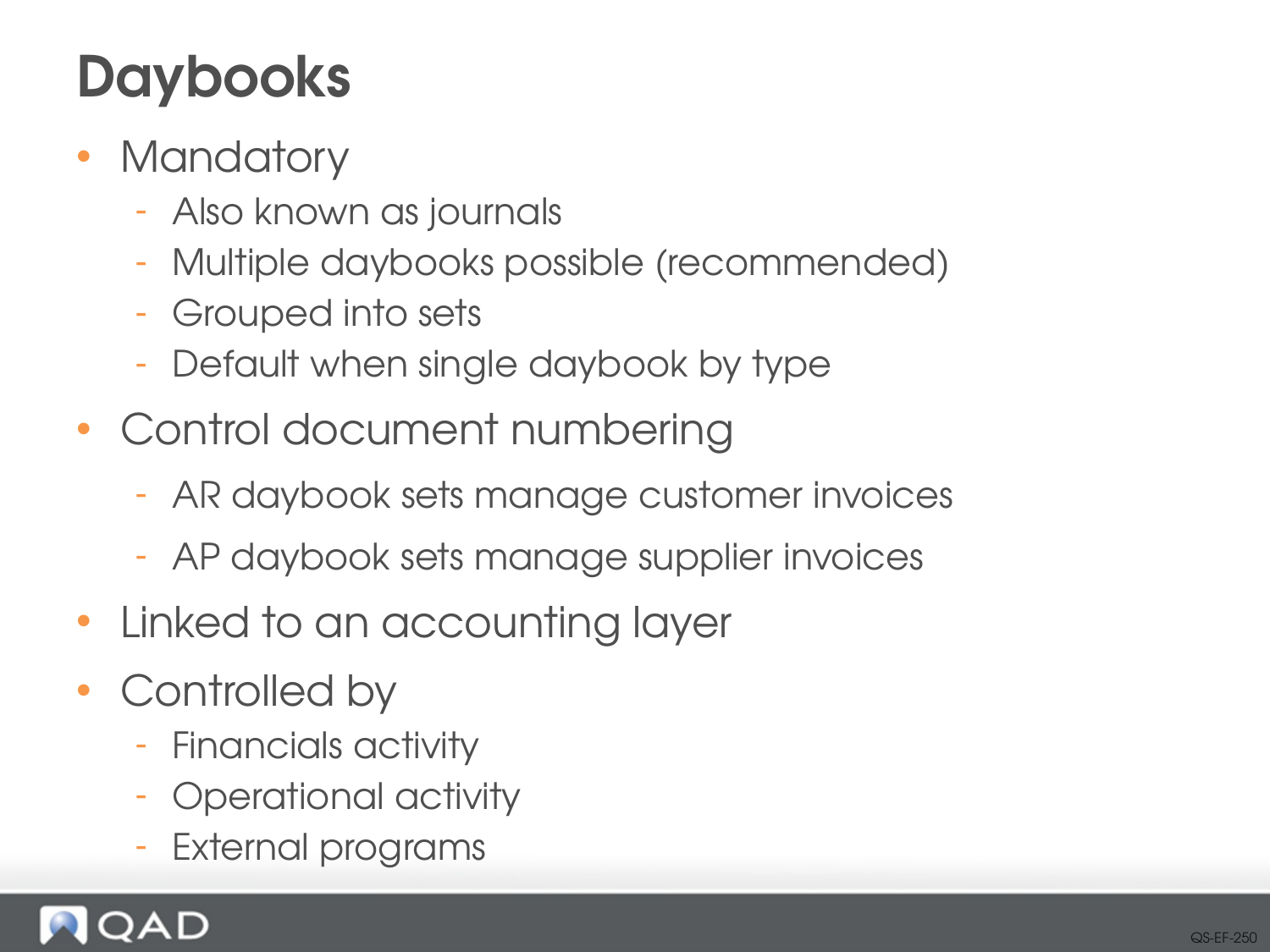

# Daybooks
Mandatory
Also known as journals
Multiple daybooks possible (recommended)
Grouped into sets
Default when single daybook by type
Control document numbering
AR daybook sets manage customer invoices
AP daybook sets manage supplier invoices
Linked to an accounting layer
Controlled by
Financials activity
Operational activity
External programs

QS-EF-250